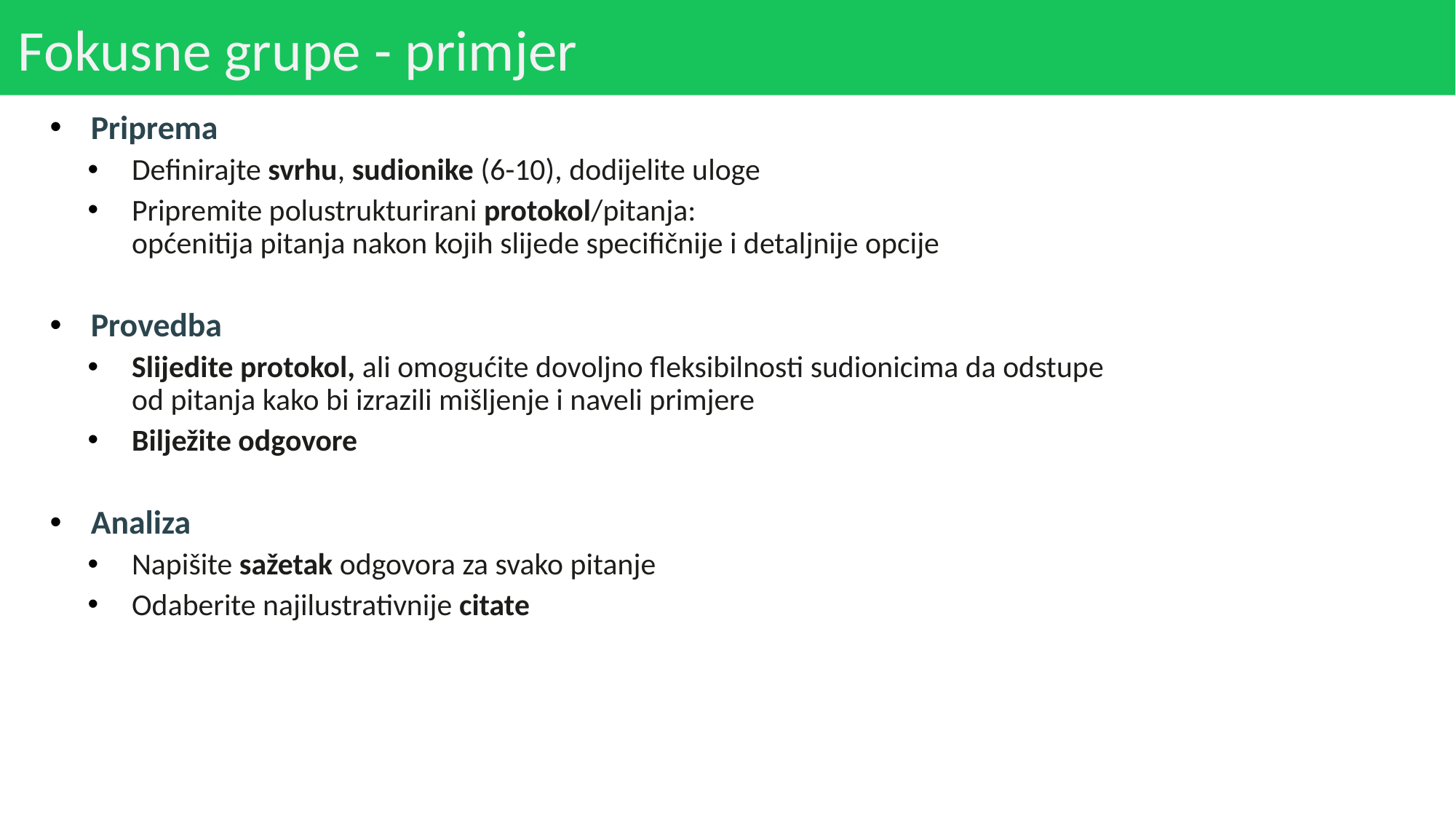

# Fokusne grupe - primjer
Priprema
Definirajte svrhu, sudionike (6-10), dodijelite uloge
Pripremite polustrukturirani protokol/pitanja:
općenitija pitanja nakon kojih slijede specifičnije i detaljnije opcije
Provedba
Slijedite protokol, ali omogućite dovoljno fleksibilnosti sudionicima da odstupe
od pitanja kako bi izrazili mišljenje i naveli primjere
Bilježite odgovore
Analiza
Napišite sažetak odgovora za svako pitanje
Odaberite najilustrativnije citate